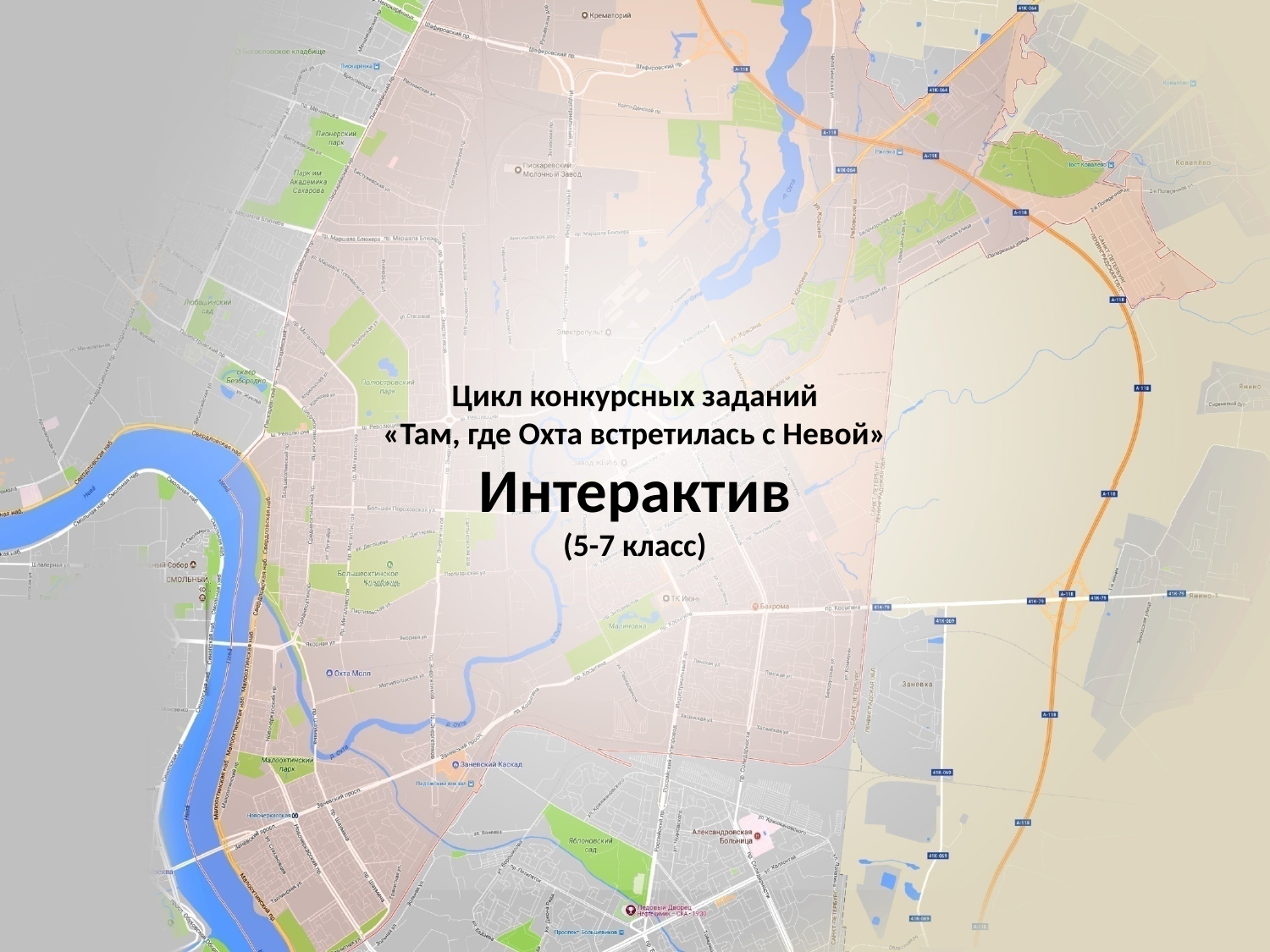

# Цикл конкурсных заданий «Там, где Охта встретилась с Невой» Интерактив (5-7 класс)